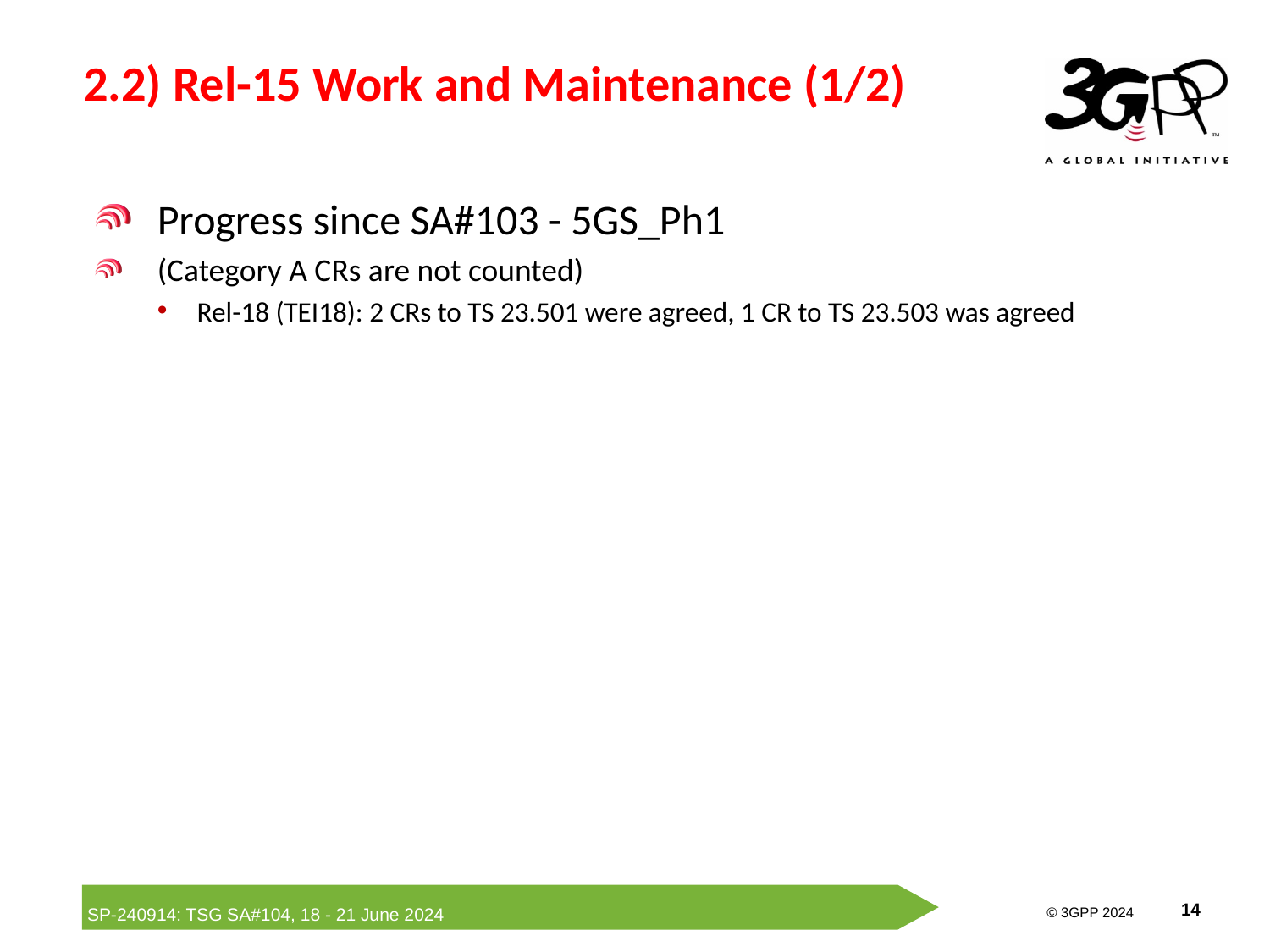

# 2.2) Rel-15 Work and Maintenance (1/2)
Progress since SA#103 - 5GS_Ph1
(Category A CRs are not counted)
Rel-18 (TEI18): 2 CRs to TS 23.501 were agreed, 1 CR to TS 23.503 was agreed